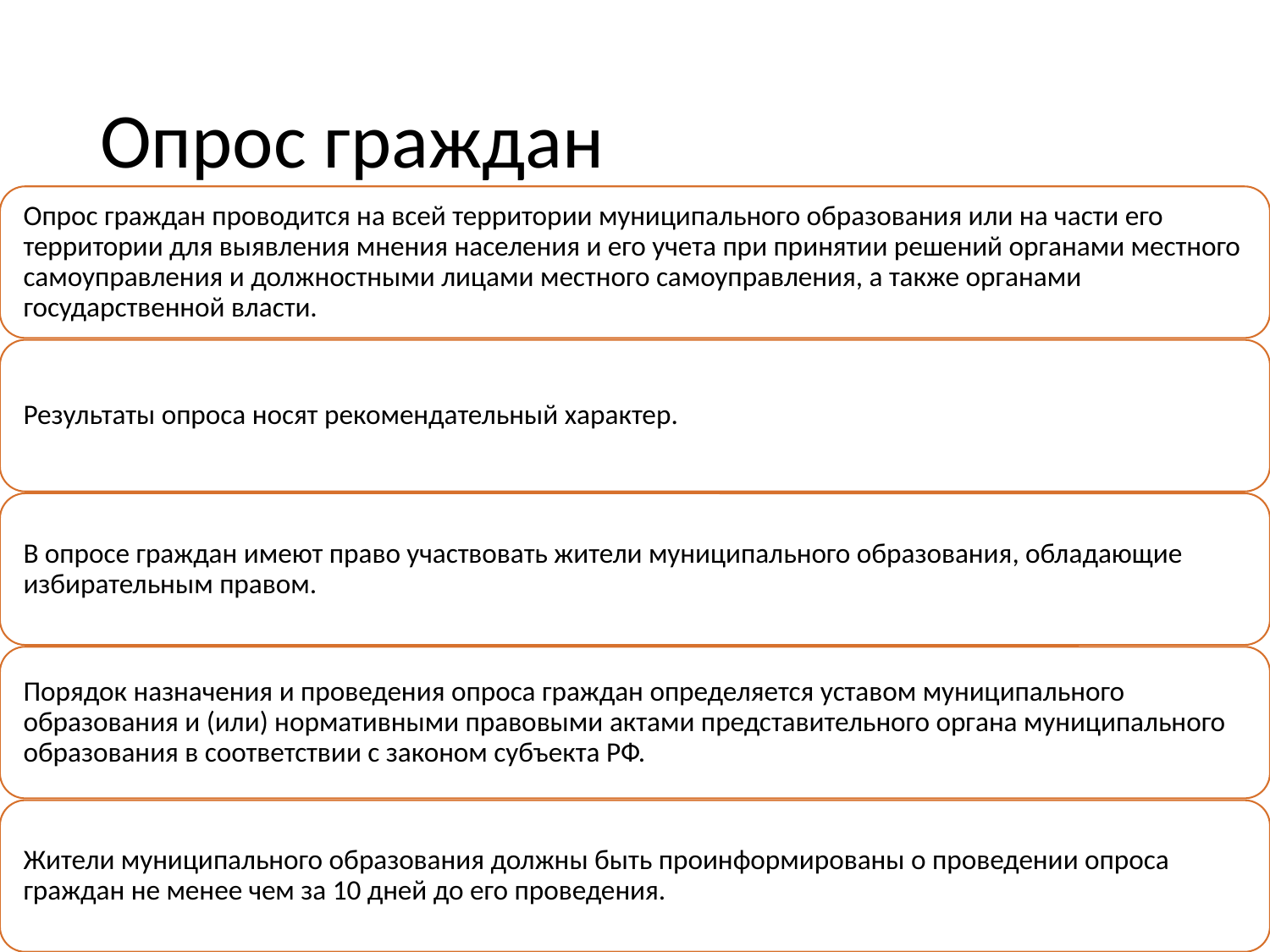

# Опрос граждан
Опрос граждан проводится на всей территории муниципального образования или на части его территории для выявления мнения населения и его учета при принятии решений органами местного самоуправления и должностными лицами местного самоуправления, а также органами государственной власти.
Результаты опроса носят рекомендательный характер.
В опросе граждан имеют право участвовать жители муниципального образования, обладающие избирательным правом.
Порядок назначения и проведения опроса граждан определяется уставом муниципального образования и (или) нормативными правовыми актами представительного органа муниципального образования в соответствии с законом субъекта РФ.
Жители муниципального образования должны быть проинформированы о проведении опроса граждан не менее чем за 10 дней до его проведения.